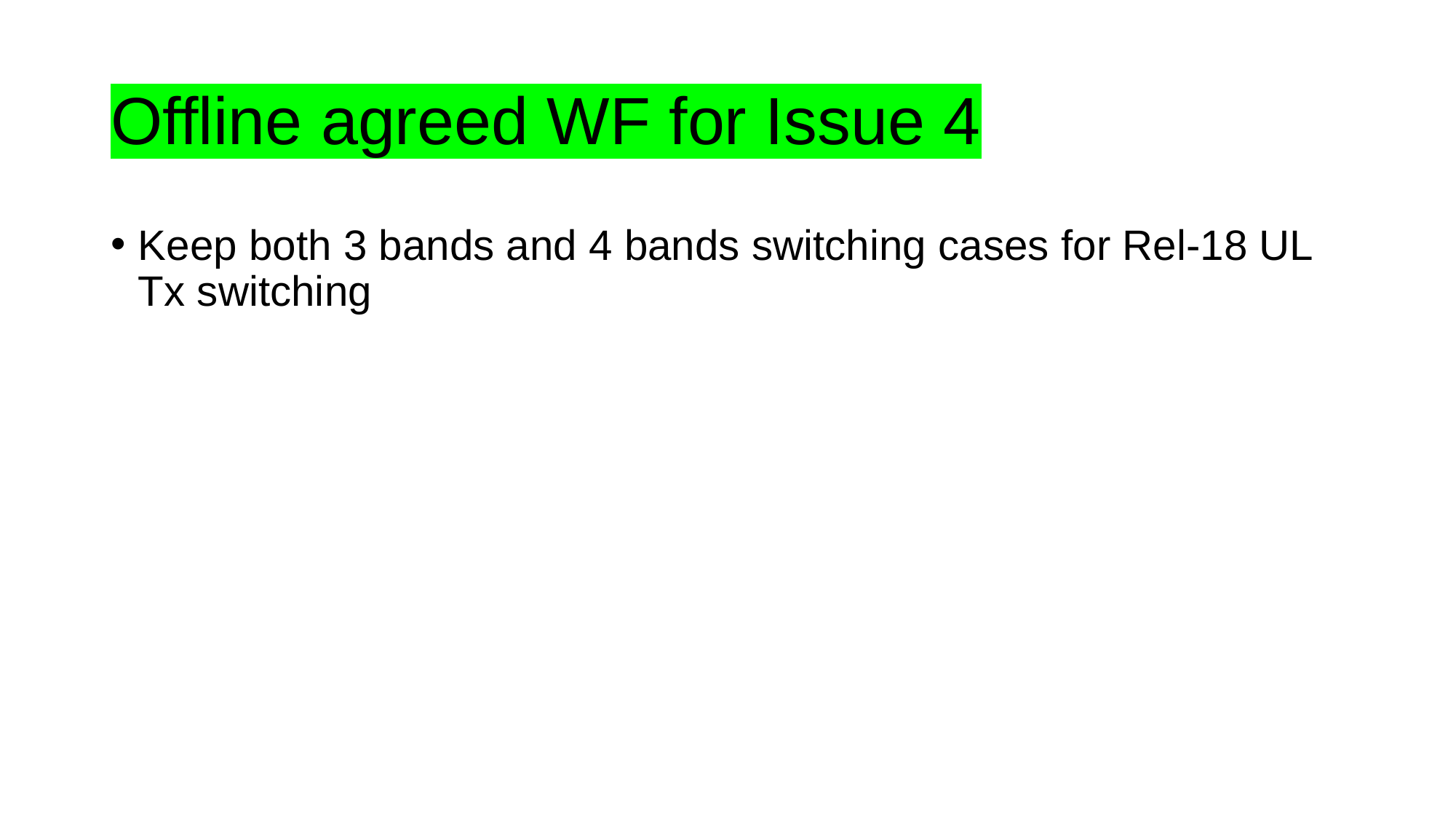

# Offline agreed WF for Issue 4
Keep both 3 bands and 4 bands switching cases for Rel-18 UL Tx switching